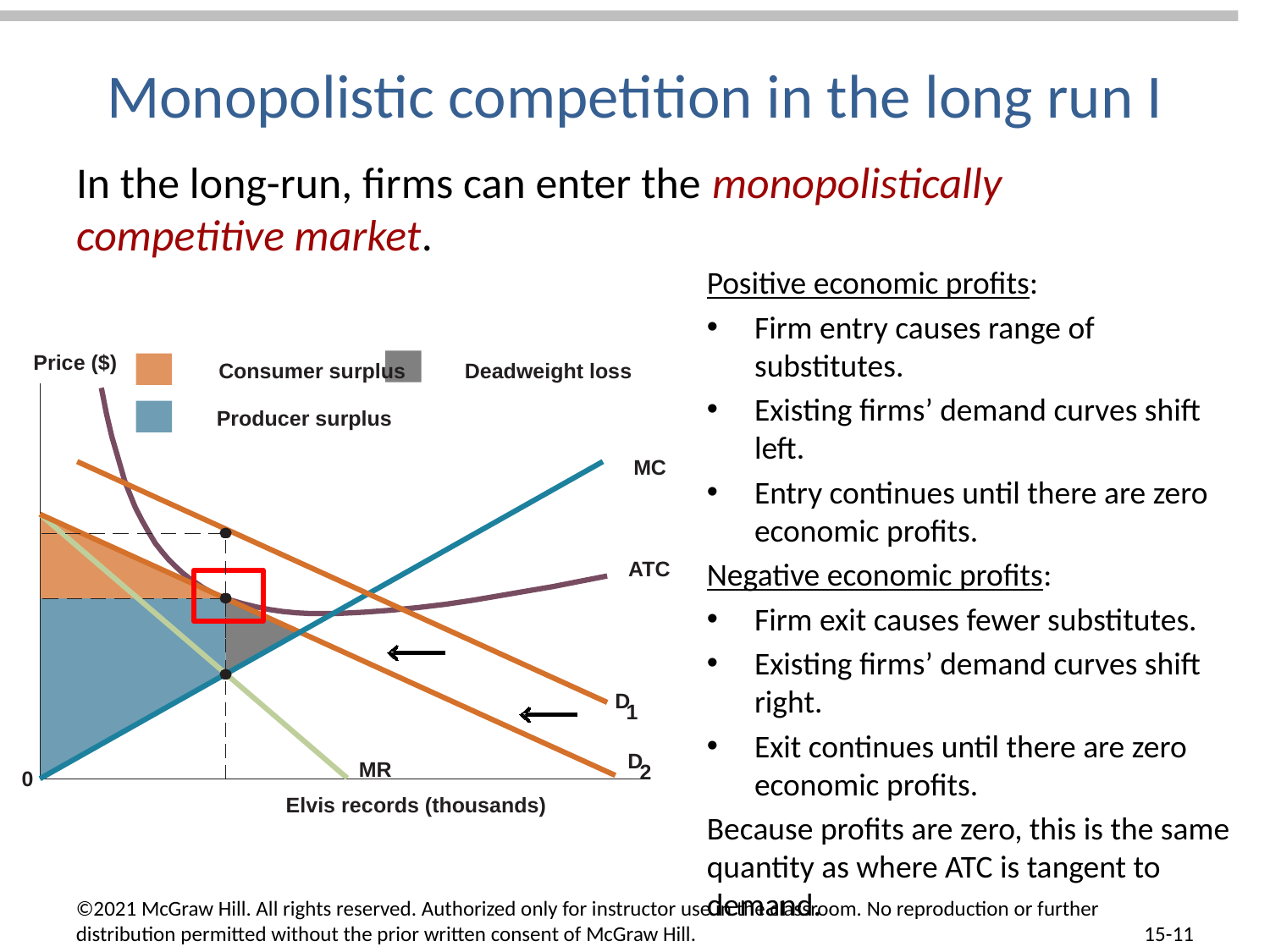

# Monopolistic competition in the long run I
In the long-run, firms can enter the monopolistically competitive market.
Positive economic profits:
Firm entry causes range of substitutes.
Existing firms’ demand curves shift left.
Entry continues until there are zero economic profits.
Negative economic profits:
Firm exit causes fewer substitutes.
Existing firms’ demand curves shift right.
Exit continues until there are zero economic profits.
Because profits are zero, this is the same quantity as where ATC is tangent to demand.
Price ($)

Consumer surplus
Deadweight loss

Producer surplus
MC

ATC

D
1

D
MR
2
0

Elvis records (thousands)